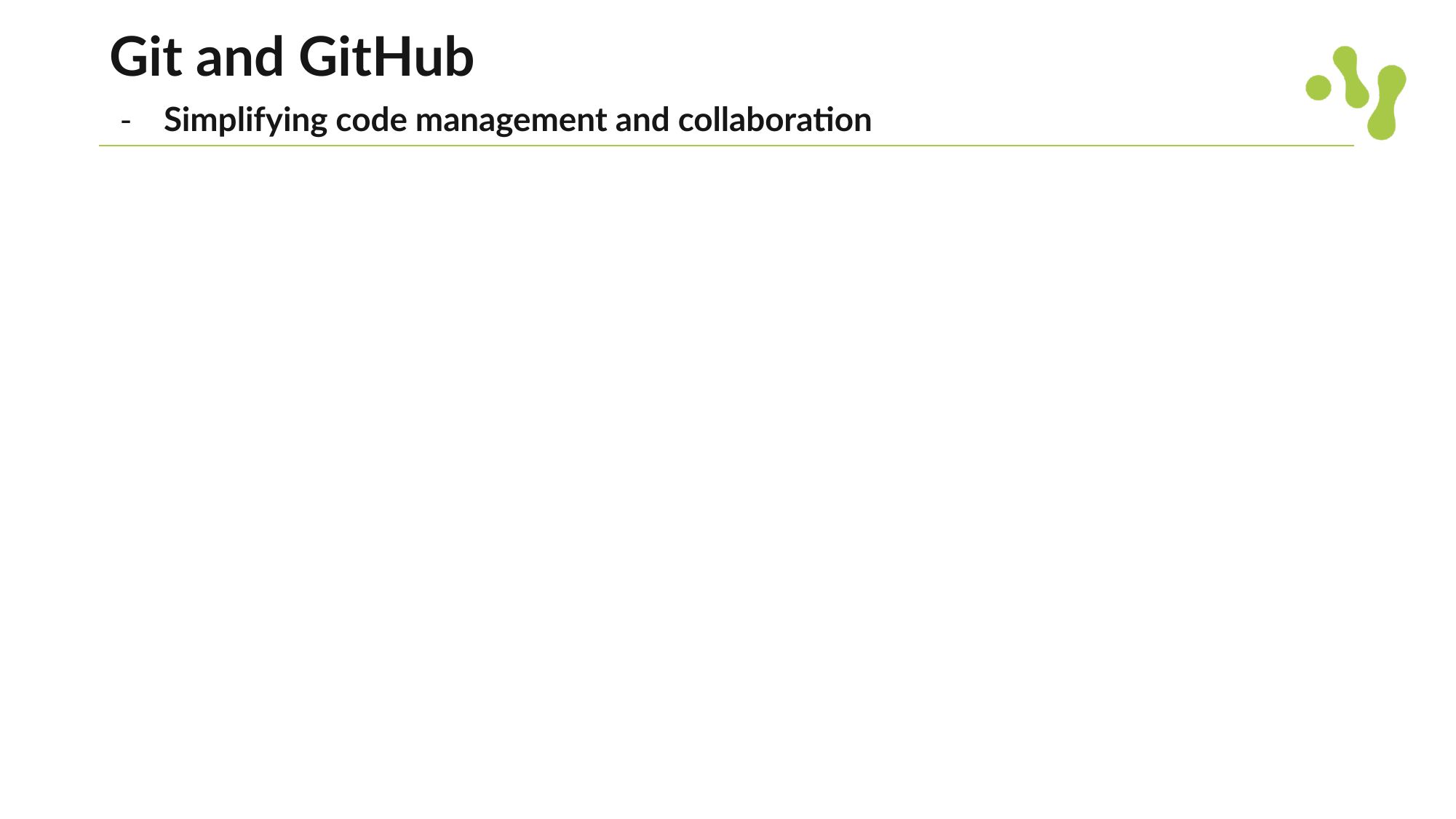

# Git and GitHub
Simplifying code management and collaboration